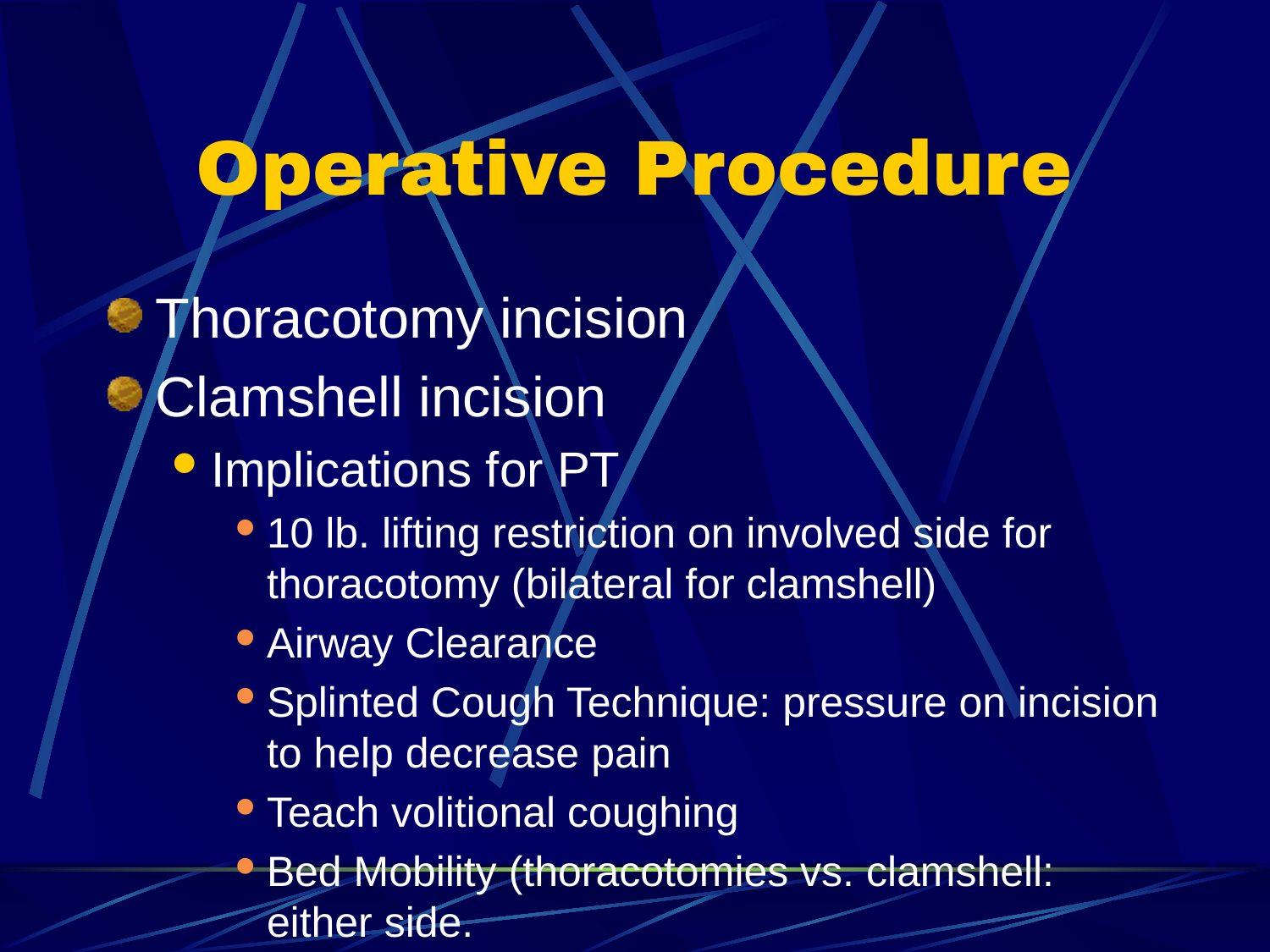

# Operative Procedure
Thoracotomy incision
Clamshell incision
Implications for PT
10 lb. lifting restriction on involved side for thoracotomy (bilateral for clamshell)
Airway Clearance
Splinted Cough Technique: pressure on incision to help decrease pain
Teach volitional coughing
Bed Mobility (thoracotomies vs. clamshell: either side.